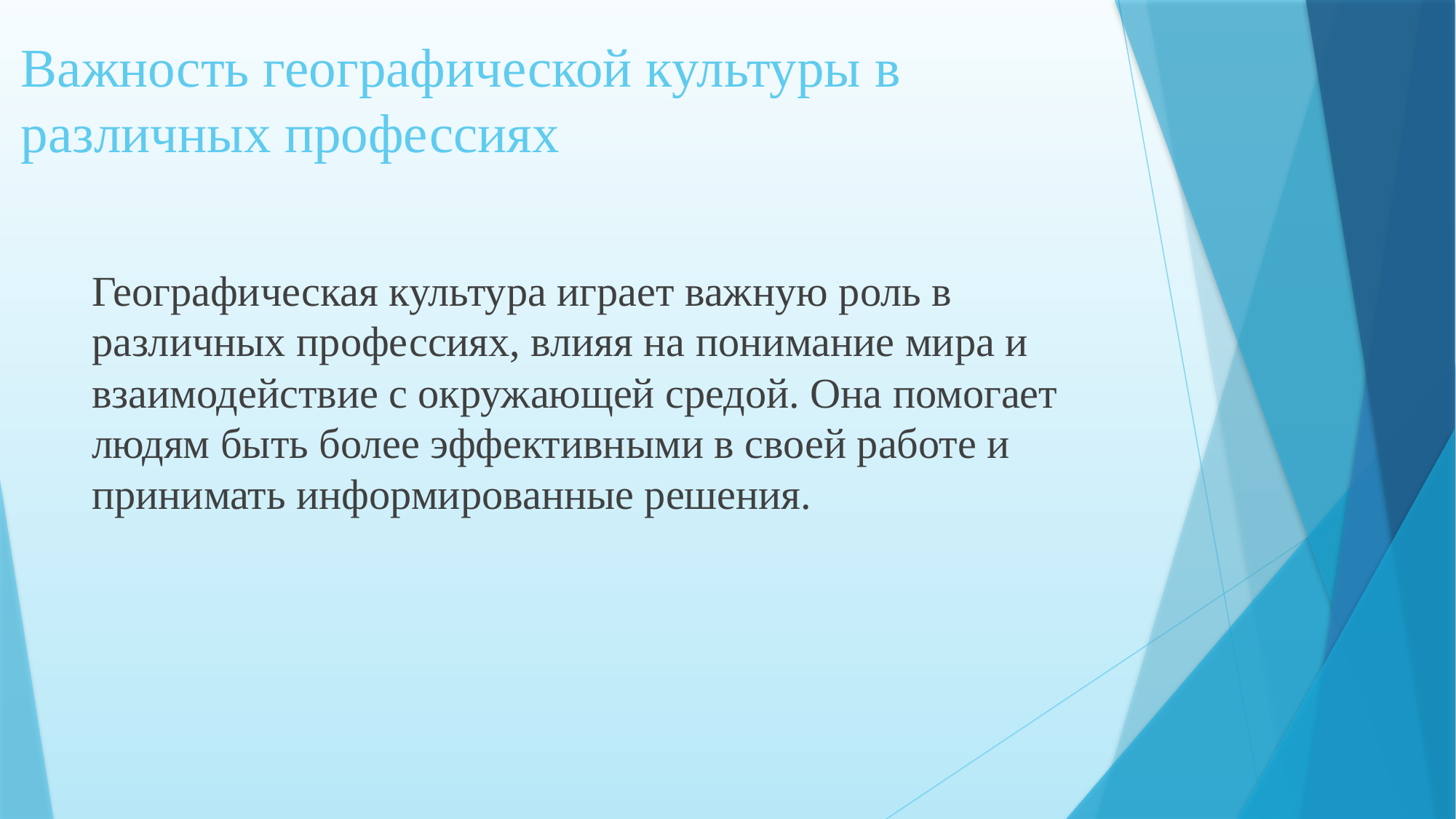

# Важность географической культуры в различных профессиях
Географическая культура играет важную роль в различных профессиях, влияя на понимание мира и взаимодействие с окружающей средой. Она помогает людям быть более эффективными в своей работе и принимать информированные решения.